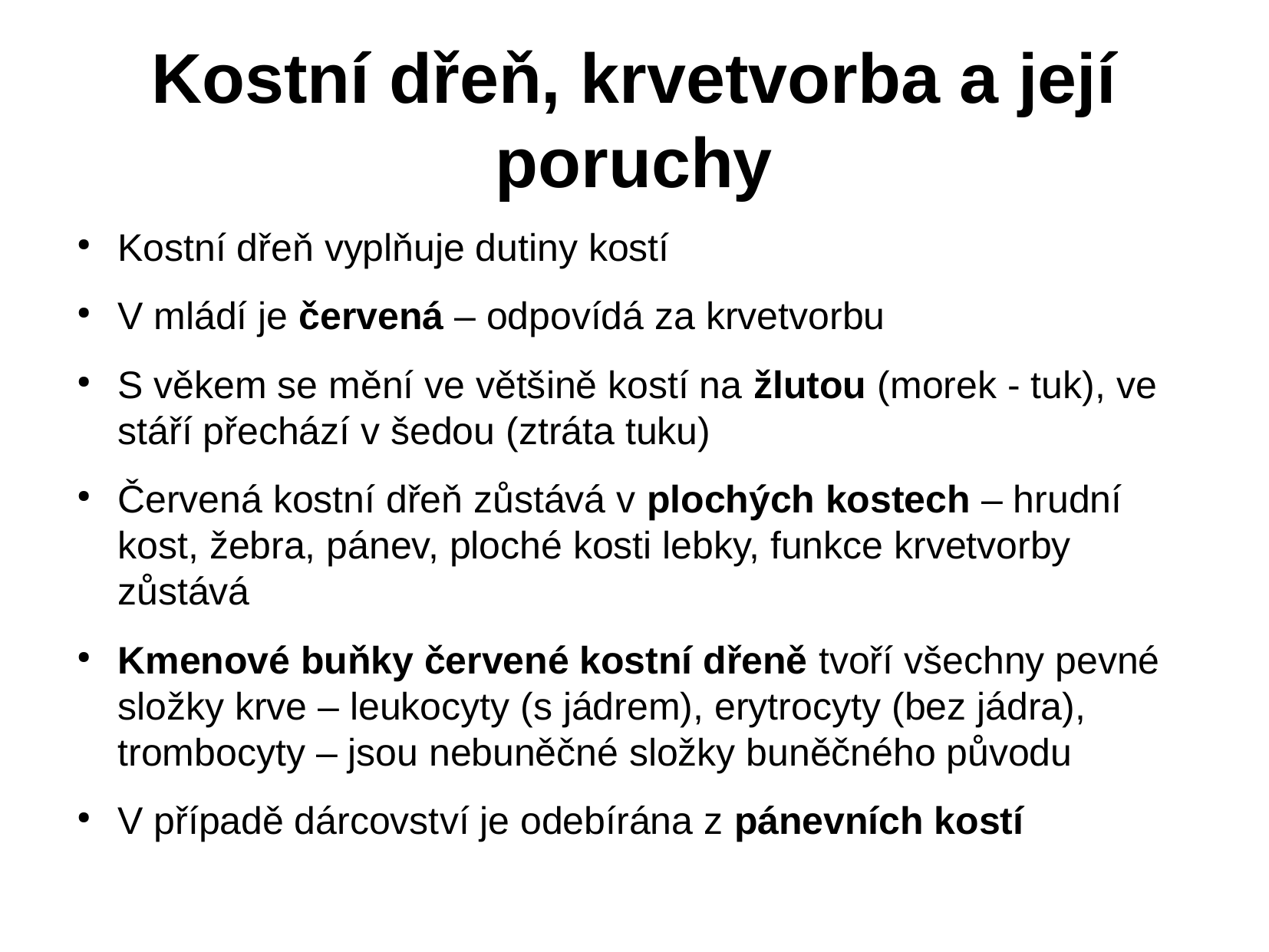

# Kostní dřeň, krvetvorba a její poruchy
Kostní dřeň vyplňuje dutiny kostí
V mládí je červená – odpovídá za krvetvorbu
S věkem se mění ve většině kostí na žlutou (morek - tuk), ve stáří přechází v šedou (ztráta tuku)
Červená kostní dřeň zůstává v plochých kostech – hrudní kost, žebra, pánev, ploché kosti lebky, funkce krvetvorby zůstává
Kmenové buňky červené kostní dřeně tvoří všechny pevné složky krve – leukocyty (s jádrem), erytrocyty (bez jádra), trombocyty – jsou nebuněčné složky buněčného původu
V případě dárcovství je odebírána z pánevních kostí